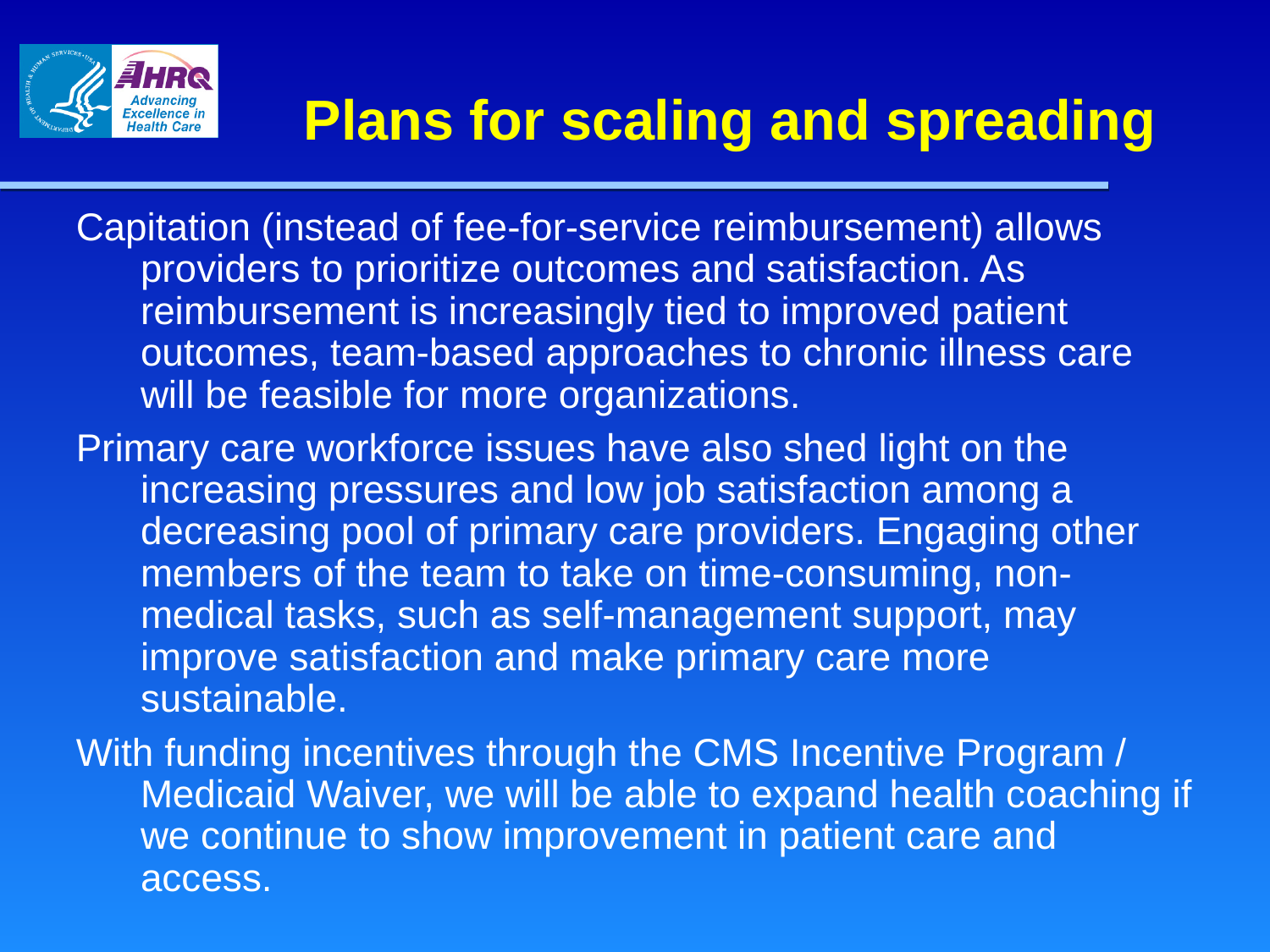

# Plans for scaling and spreading
Capitation (instead of fee-for-service reimbursement) allows providers to prioritize outcomes and satisfaction. As reimbursement is increasingly tied to improved patient outcomes, team-based approaches to chronic illness care will be feasible for more organizations.
Primary care workforce issues have also shed light on the increasing pressures and low job satisfaction among a decreasing pool of primary care providers. Engaging other members of the team to take on time-consuming, non-medical tasks, such as self-management support, may improve satisfaction and make primary care more sustainable.
With funding incentives through the CMS Incentive Program / Medicaid Waiver, we will be able to expand health coaching if we continue to show improvement in patient care and access.